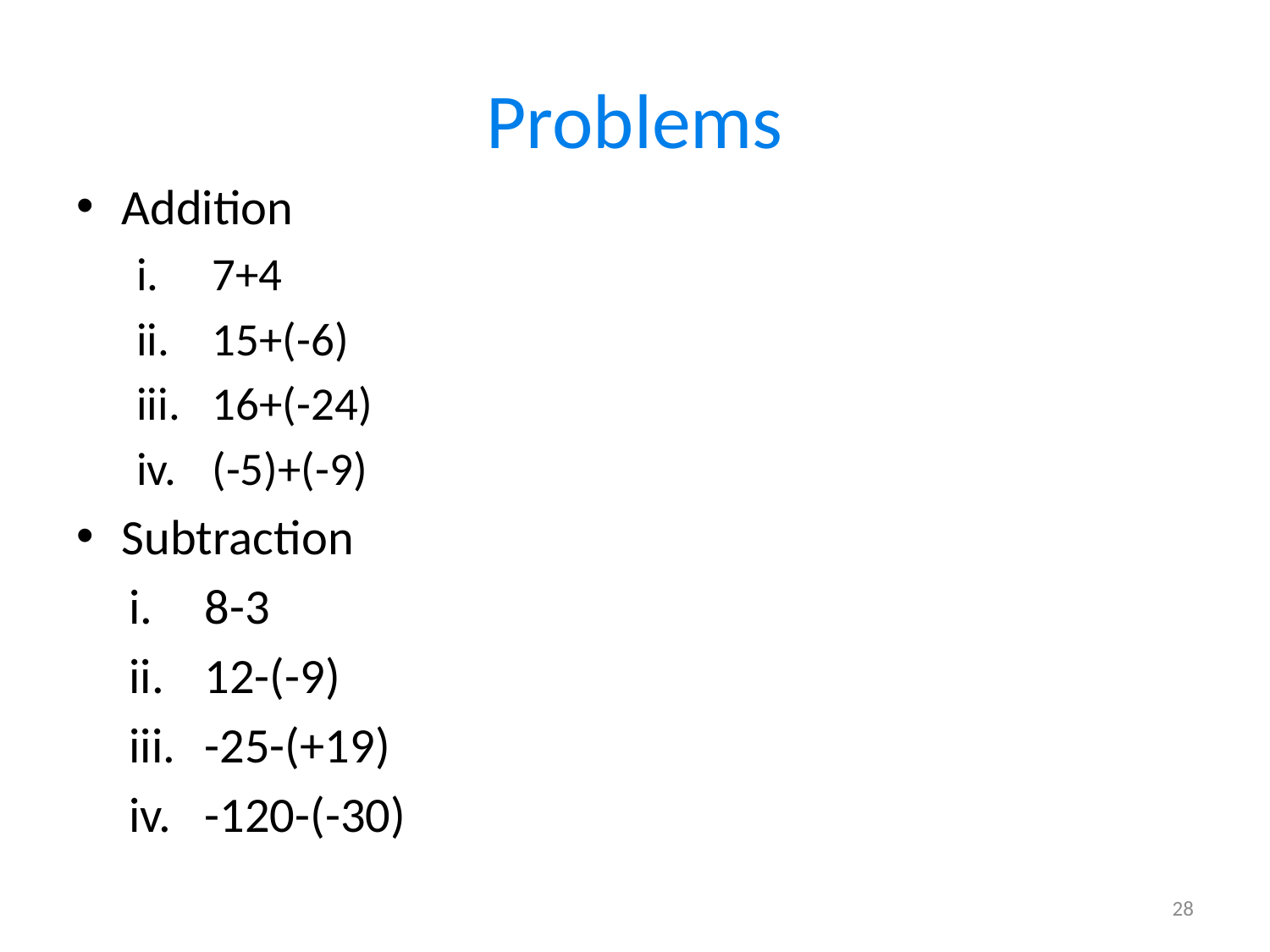

# Problems
Addition
7+4
15+(-6)
16+(-24)
(-5)+(-9)
Subtraction
8-3
12-(-9)
-25-(+19)
-120-(-30)
28